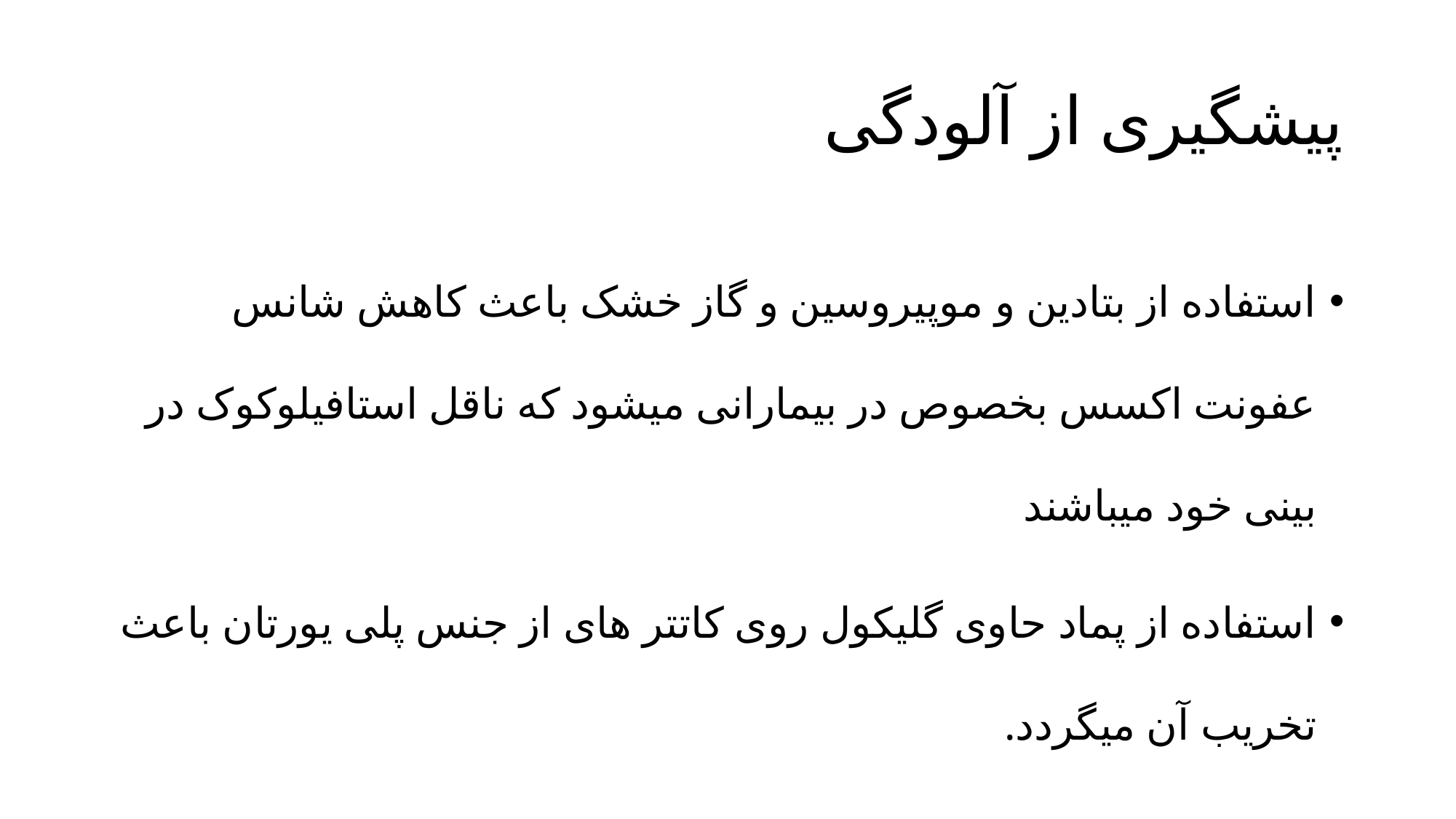

# پیشگیری از آلودگی
استفاده از بتادین و موپیروسین و گاز خشک باعث کاهش شانس عفونت اکسس بخصوص در بیمارانی میشود که ناقل استافیلوکوک در بینی خود میباشند
استفاده از پماد حاوی گلیکول روی کاتتر های از جنس پلی یورتان باعث تخریب آن میگردد.